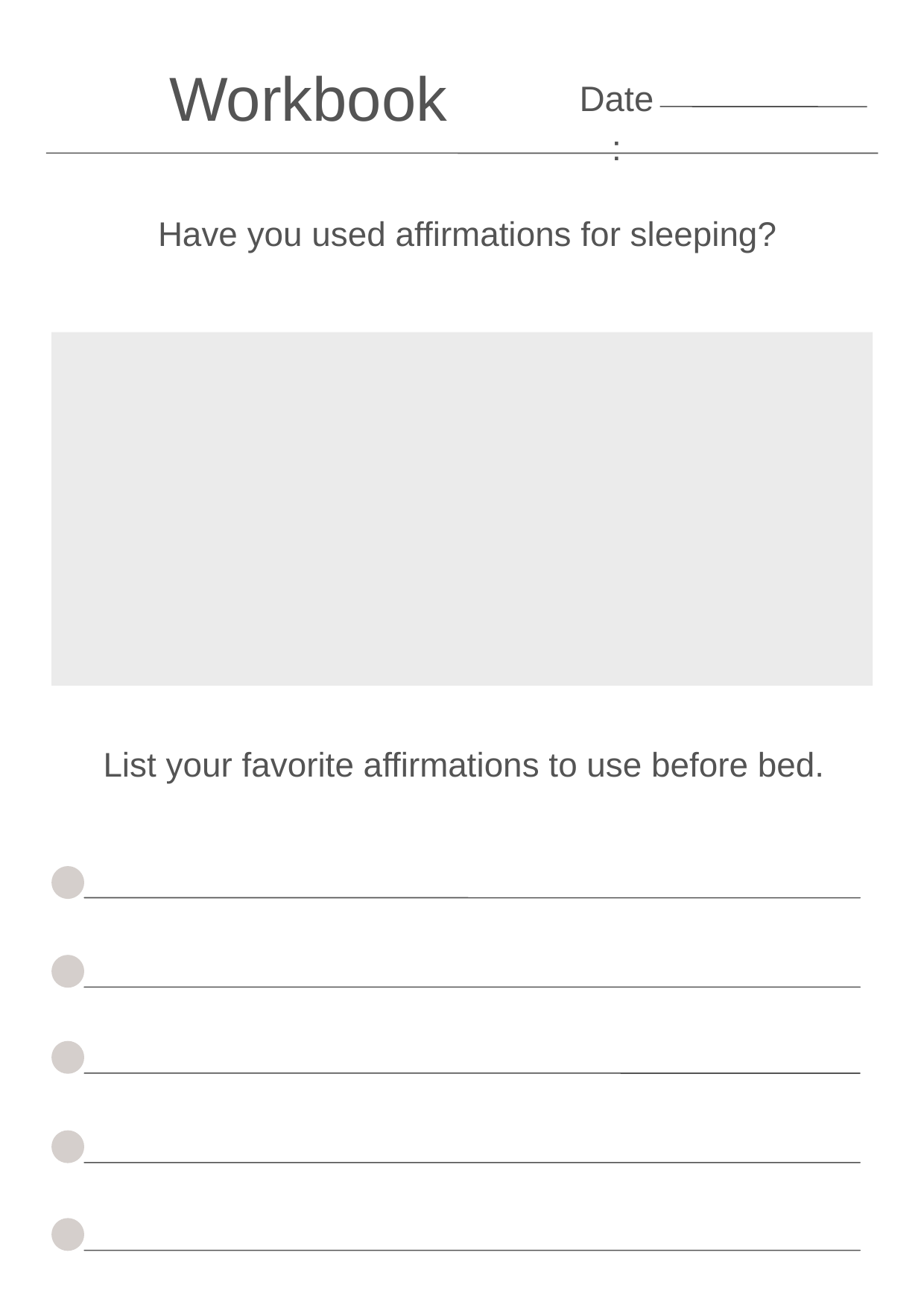

Workbook
Date:

Have you used affirmations for sleeping?

List your favorite affirmations to use before bed.